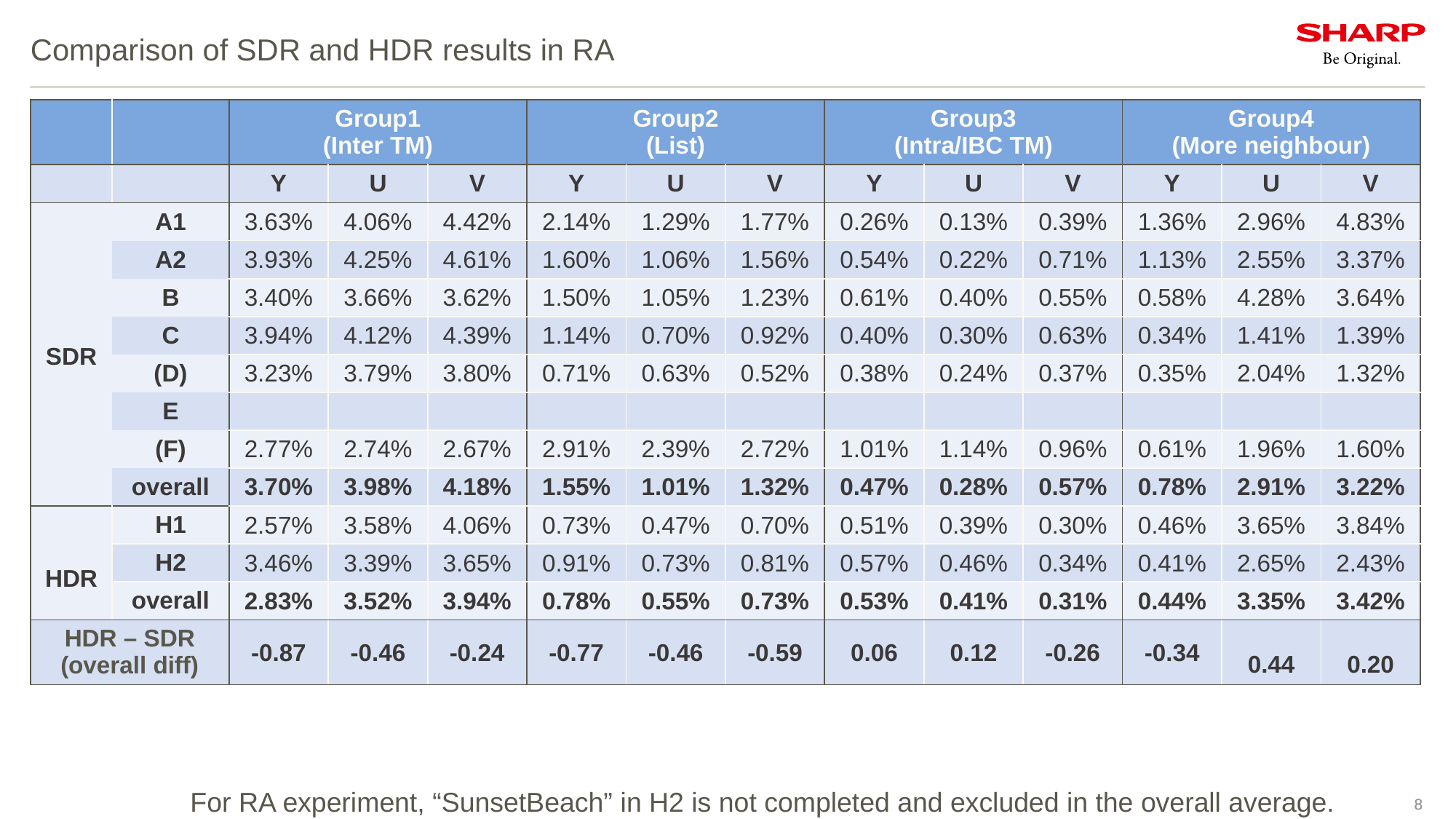

# Comparison of SDR and HDR results in RA
|  |  | Group1 (Inter TM) |  |  | Group2 (List) |  |  | Group3 (Intra/IBC TM) |  |  | Group4 (More neighbour) |  |  |
| --- | --- | --- | --- | --- | --- | --- | --- | --- | --- | --- | --- | --- | --- |
|  |  | Y | U | V | Y | U | V | Y | U | V | Y | U | V |
| SDR | A1 | 3.63% | 4.06% | 4.42% | 2.14% | 1.29% | 1.77% | 0.26% | 0.13% | 0.39% | 1.36% | 2.96% | 4.83% |
|  | A2 | 3.93% | 4.25% | 4.61% | 1.60% | 1.06% | 1.56% | 0.54% | 0.22% | 0.71% | 1.13% | 2.55% | 3.37% |
|  | B | 3.40% | 3.66% | 3.62% | 1.50% | 1.05% | 1.23% | 0.61% | 0.40% | 0.55% | 0.58% | 4.28% | 3.64% |
|  | C | 3.94% | 4.12% | 4.39% | 1.14% | 0.70% | 0.92% | 0.40% | 0.30% | 0.63% | 0.34% | 1.41% | 1.39% |
|  | (D) | 3.23% | 3.79% | 3.80% | 0.71% | 0.63% | 0.52% | 0.38% | 0.24% | 0.37% | 0.35% | 2.04% | 1.32% |
|  | E |  |  |  |  |  |  |  |  |  |  |  |  |
|  | (F) | 2.77% | 2.74% | 2.67% | 2.91% | 2.39% | 2.72% | 1.01% | 1.14% | 0.96% | 0.61% | 1.96% | 1.60% |
|  | overall | 3.70% | 3.98% | 4.18% | 1.55% | 1.01% | 1.32% | 0.47% | 0.28% | 0.57% | 0.78% | 2.91% | 3.22% |
| HDR | H1 | 2.57% | 3.58% | 4.06% | 0.73% | 0.47% | 0.70% | 0.51% | 0.39% | 0.30% | 0.46% | 3.65% | 3.84% |
|  | H2 | 3.46% | 3.39% | 3.65% | 0.91% | 0.73% | 0.81% | 0.57% | 0.46% | 0.34% | 0.41% | 2.65% | 2.43% |
|  | overall | 2.83% | 3.52% | 3.94% | 0.78% | 0.55% | 0.73% | 0.53% | 0.41% | 0.31% | 0.44% | 3.35% | 3.42% |
| HDR – SDR (overall diff) |  | -0.87 | -0.46 | -0.24 | -0.77 | -0.46 | -0.59 | 0.06 | 0.12 | -0.26 | -0.34 | 0.44 | 0.20 |
For RA experiment, “SunsetBeach” in H2 is not completed and excluded in the overall average.
8
8